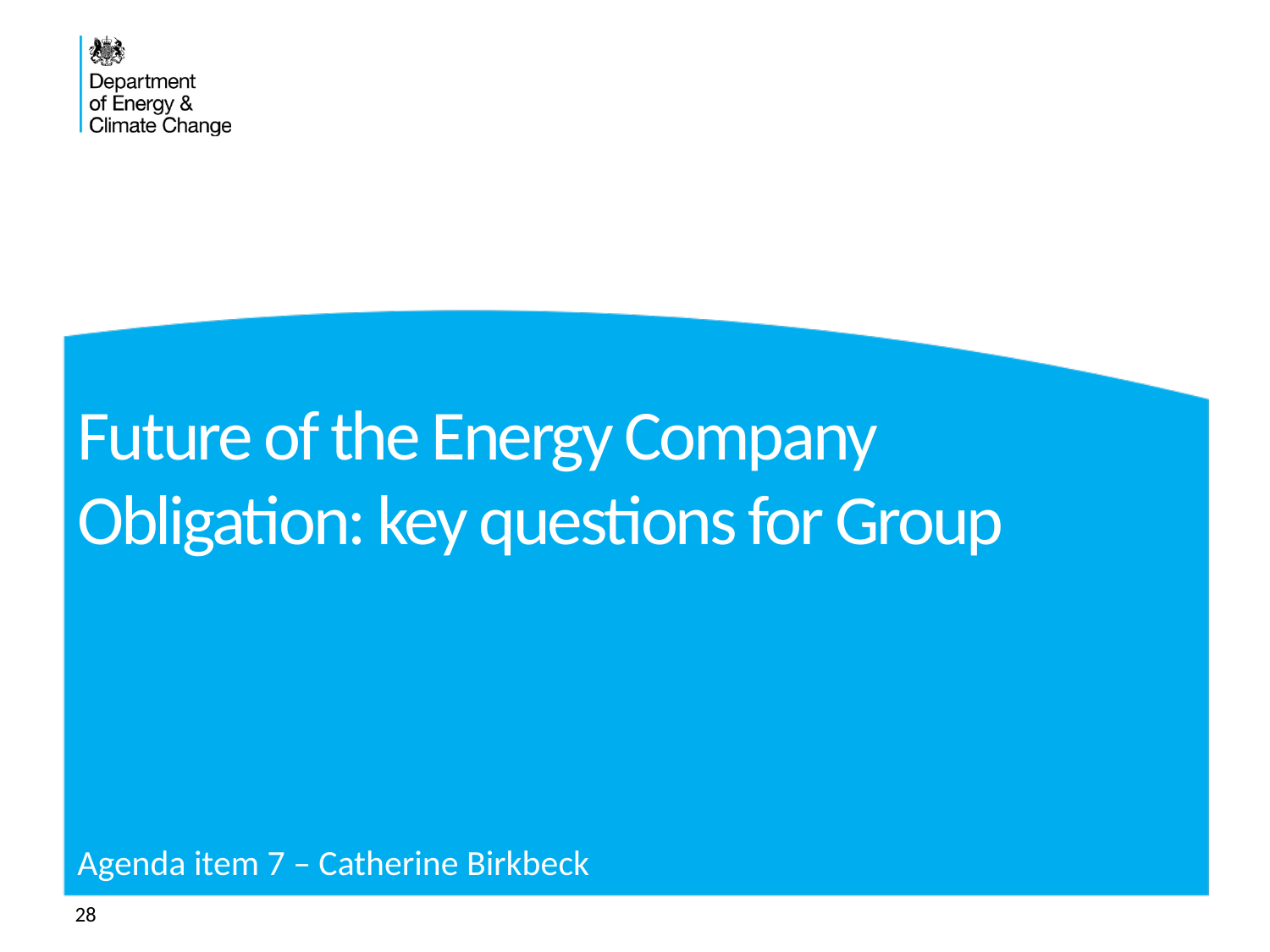

# Future of the Energy Company Obligation: key questions for Group
Agenda item 7 – Catherine Birkbeck
28